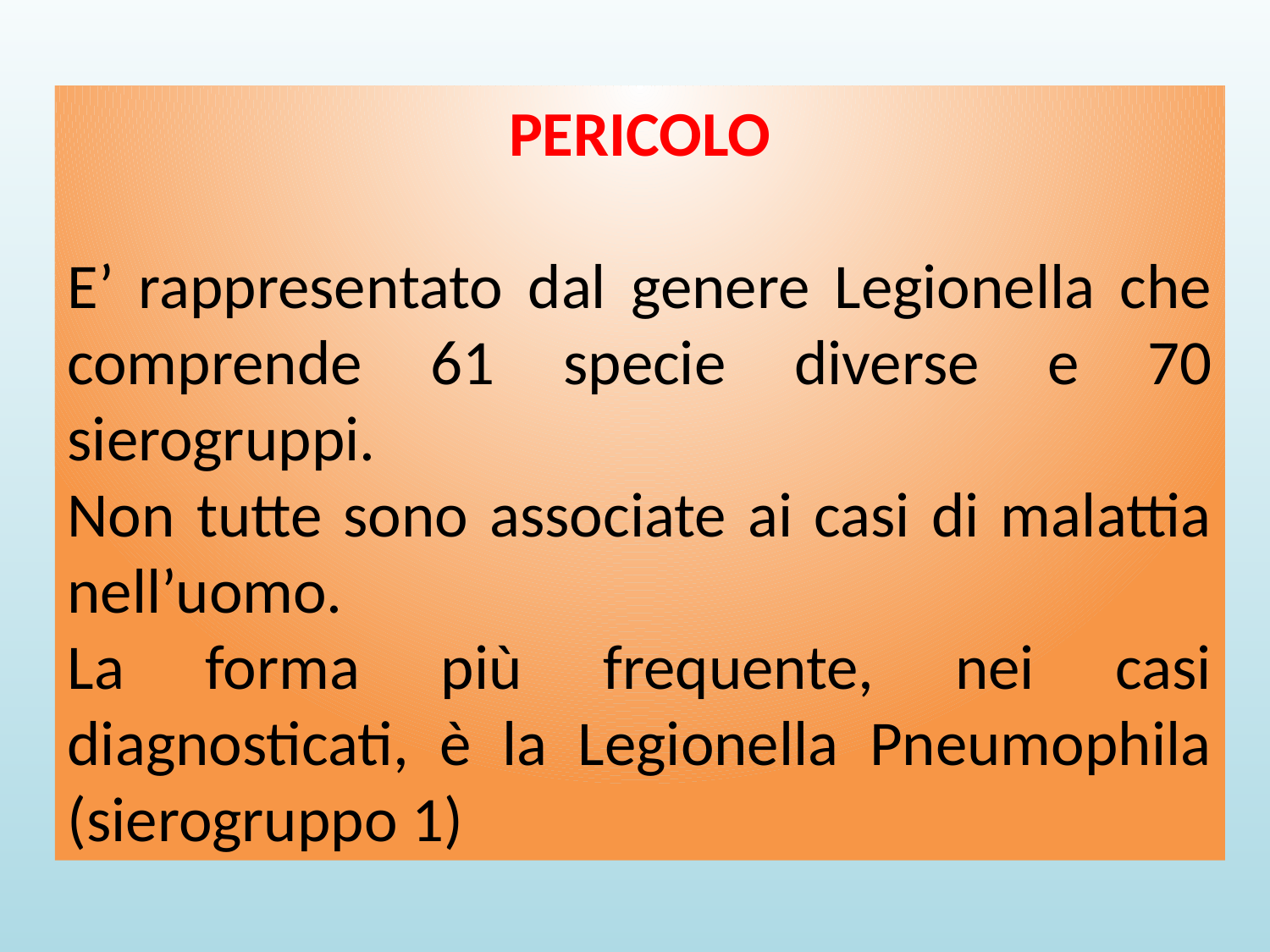

PERICOLO

E’ rappresentato dal genere Legionella che comprende 61 specie diverse e 70 sierogruppi.
Non tutte sono associate ai casi di malattia nell’uomo.
La forma più frequente, nei casi diagnosticati, è la Legionella Pneumophila (sierogruppo 1)